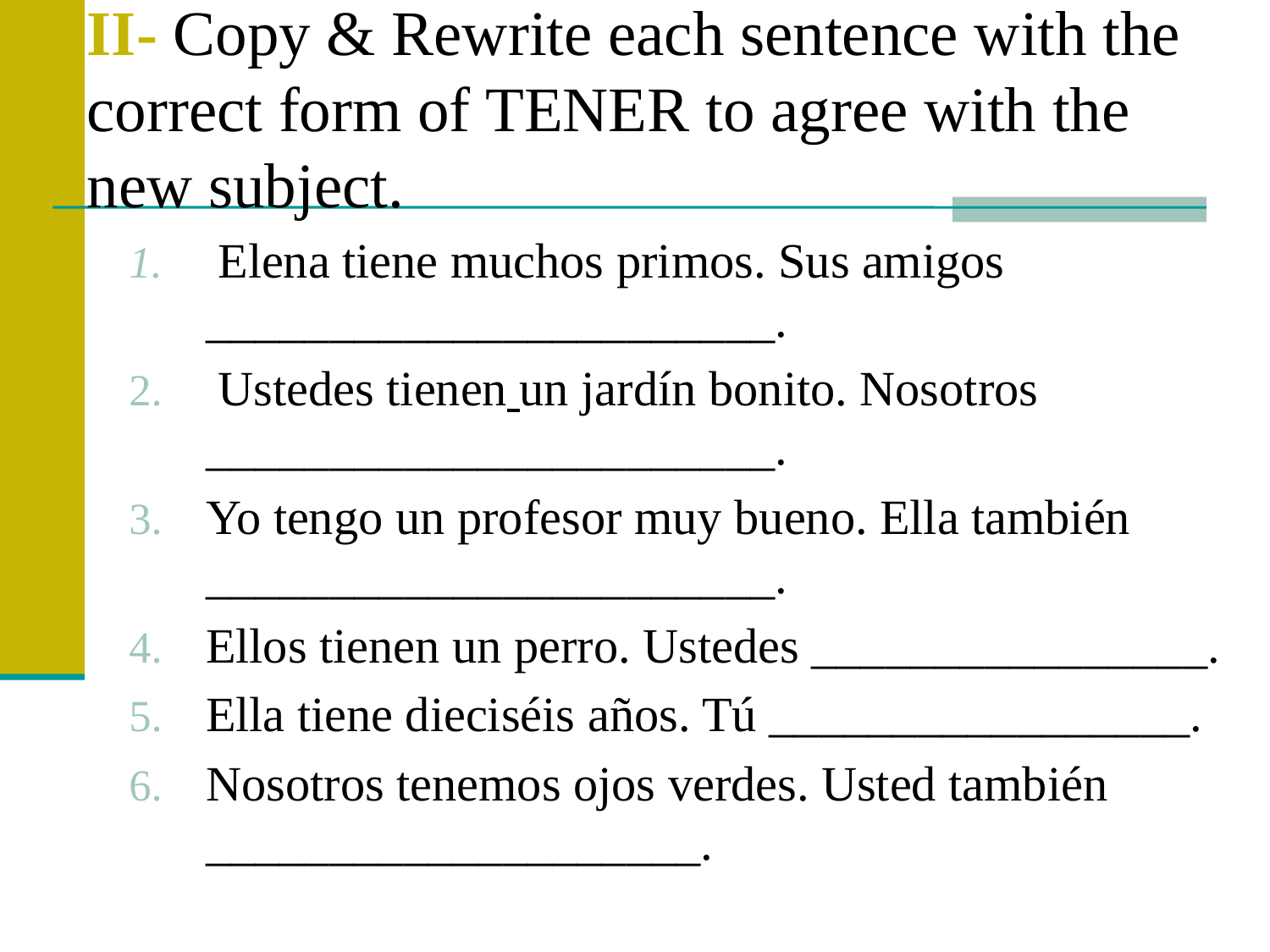

# II- Copy & Rewrite each sentence with the correct form of TENER to agree with the new subject.
 Elena tiene muchos primos. Sus amigos _______________________.
 Ustedes tienen un jardín bonito. Nosotros _______________________.
Yo tengo un profesor muy bueno. Ella también _______________________.
Ellos tienen un perro. Ustedes ________________.
Ella tiene dieciséis años. Tú _________________.
Nosotros tenemos ojos verdes. Usted también ____________________.